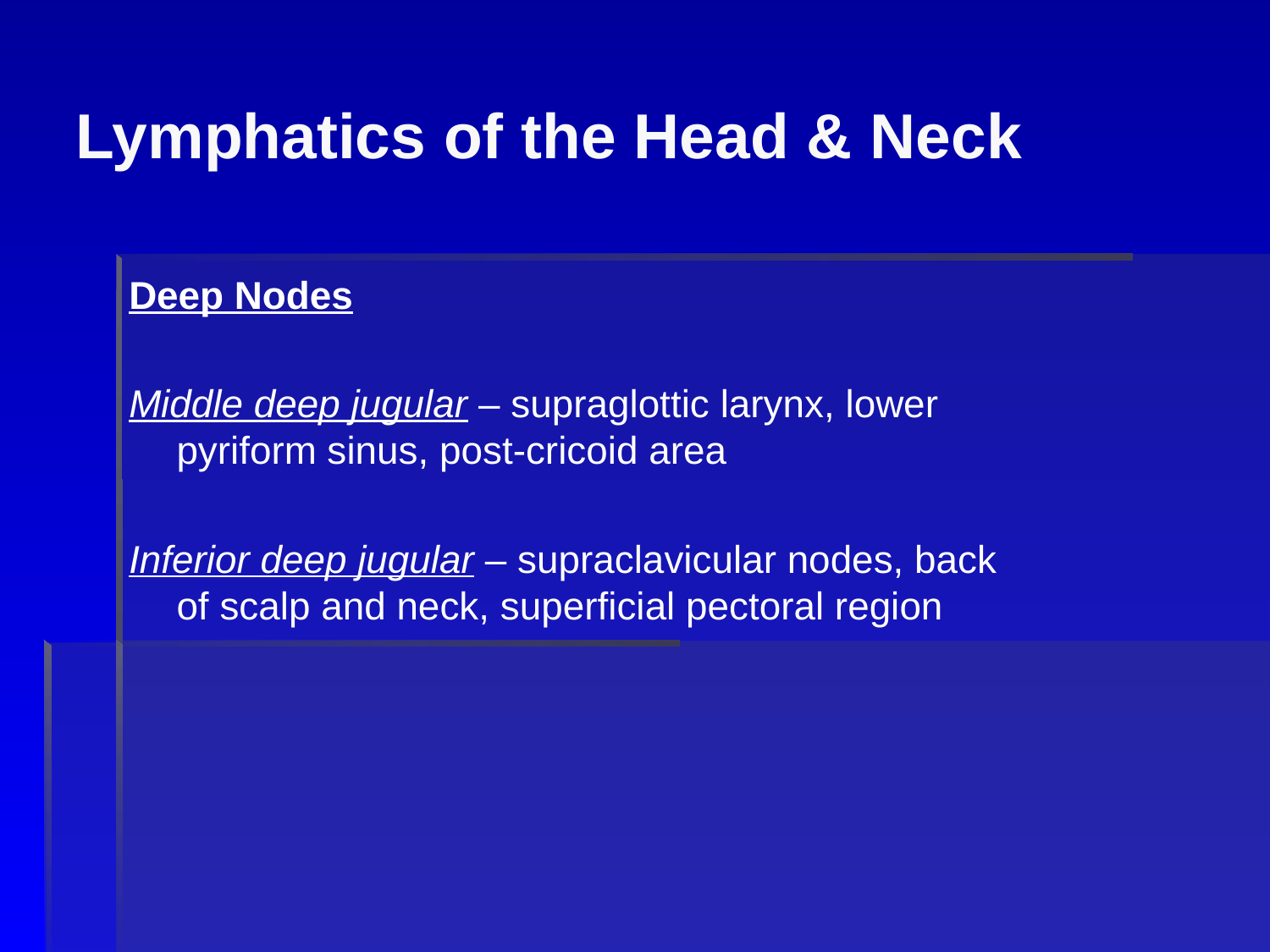

Lymphatics of the Head & Neck
Deep Nodes

Middle deep jugular – supraglottic larynx, lower pyriform sinus, post-cricoid area

Inferior deep jugular – supraclavicular nodes, back of scalp and neck, superficial pectoral region